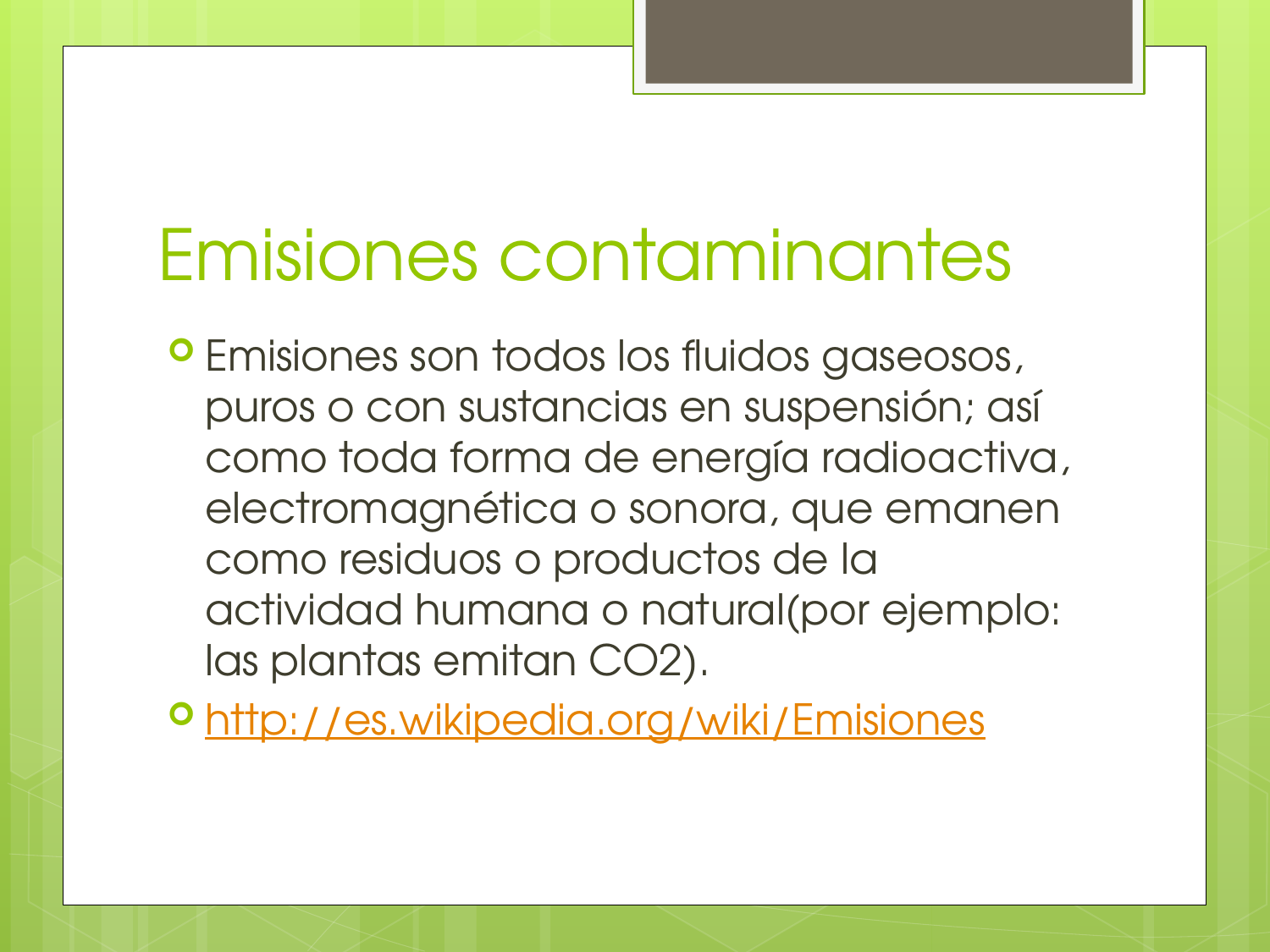

# Emisiones contaminantes
Emisiones son todos los fluidos gaseosos, puros o con sustancias en suspensión; así como toda forma de energía radioactiva, electromagnética o sonora, que emanen como residuos o productos de la actividad humana o natural(por ejemplo: las plantas emitan CO2).
http://es.wikipedia.org/wiki/Emisiones